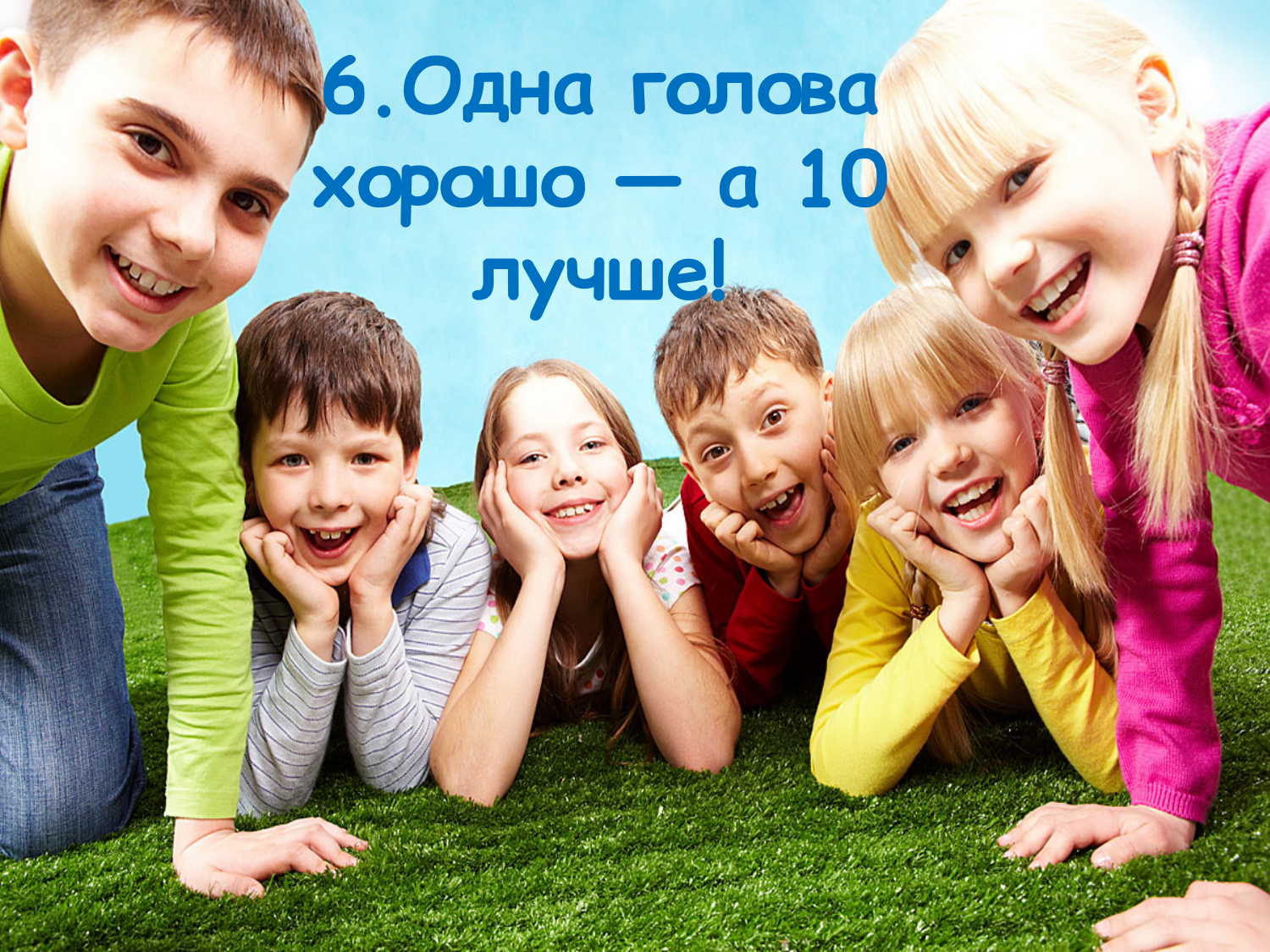

# 6.Одна голова хорошо — а 10 лучше!